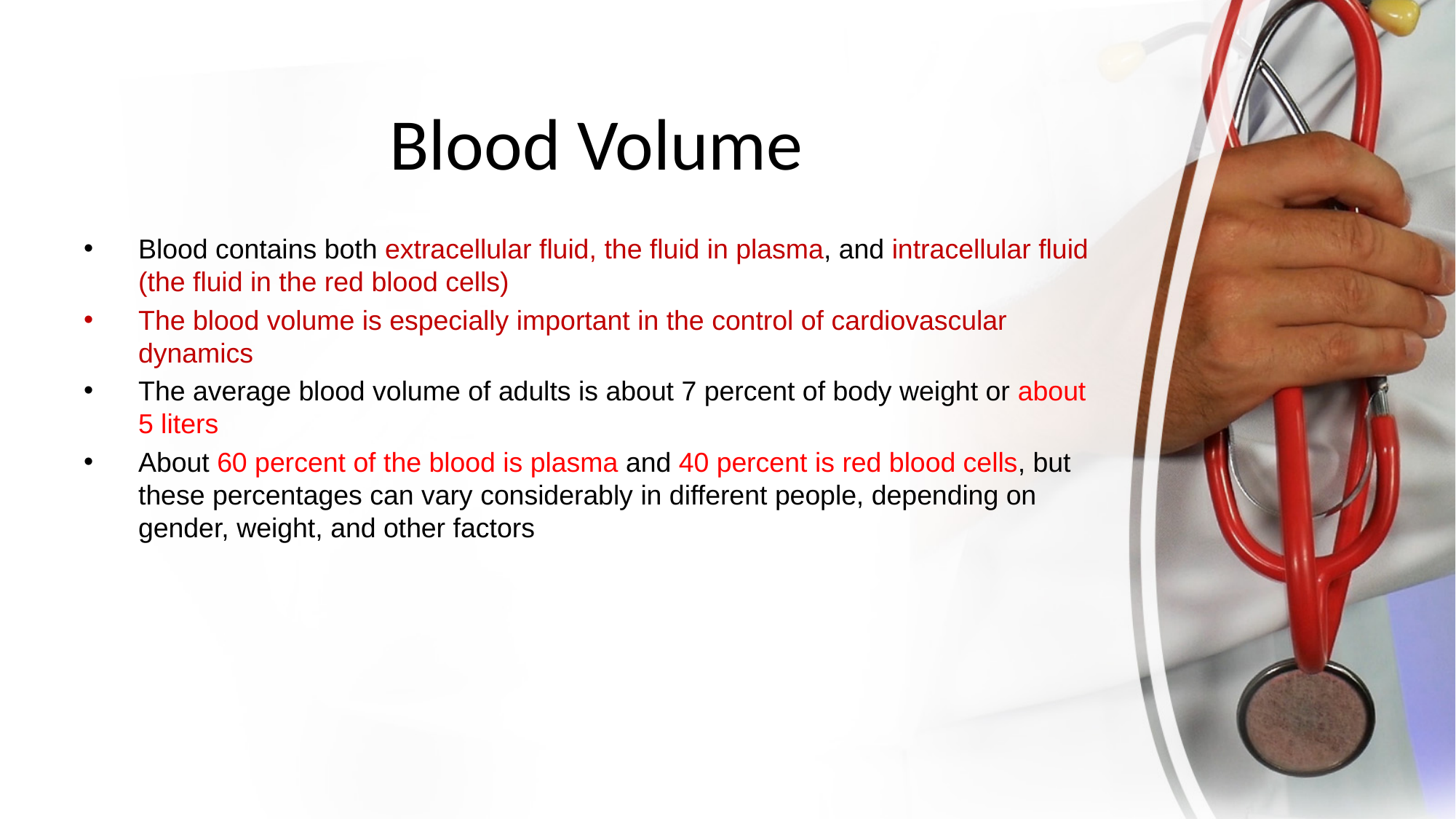

# Blood Volume
Blood contains both extracellular fluid, the fluid in plasma, and intracellular fluid (the fluid in the red blood cells)
The blood volume is especially important in the control of cardiovascular dynamics
The average blood volume of adults is about 7 percent of body weight or about 5 liters
About 60 percent of the blood is plasma and 40 percent is red blood cells, but these percentages can vary considerably in different people, depending on gender, weight, and other factors